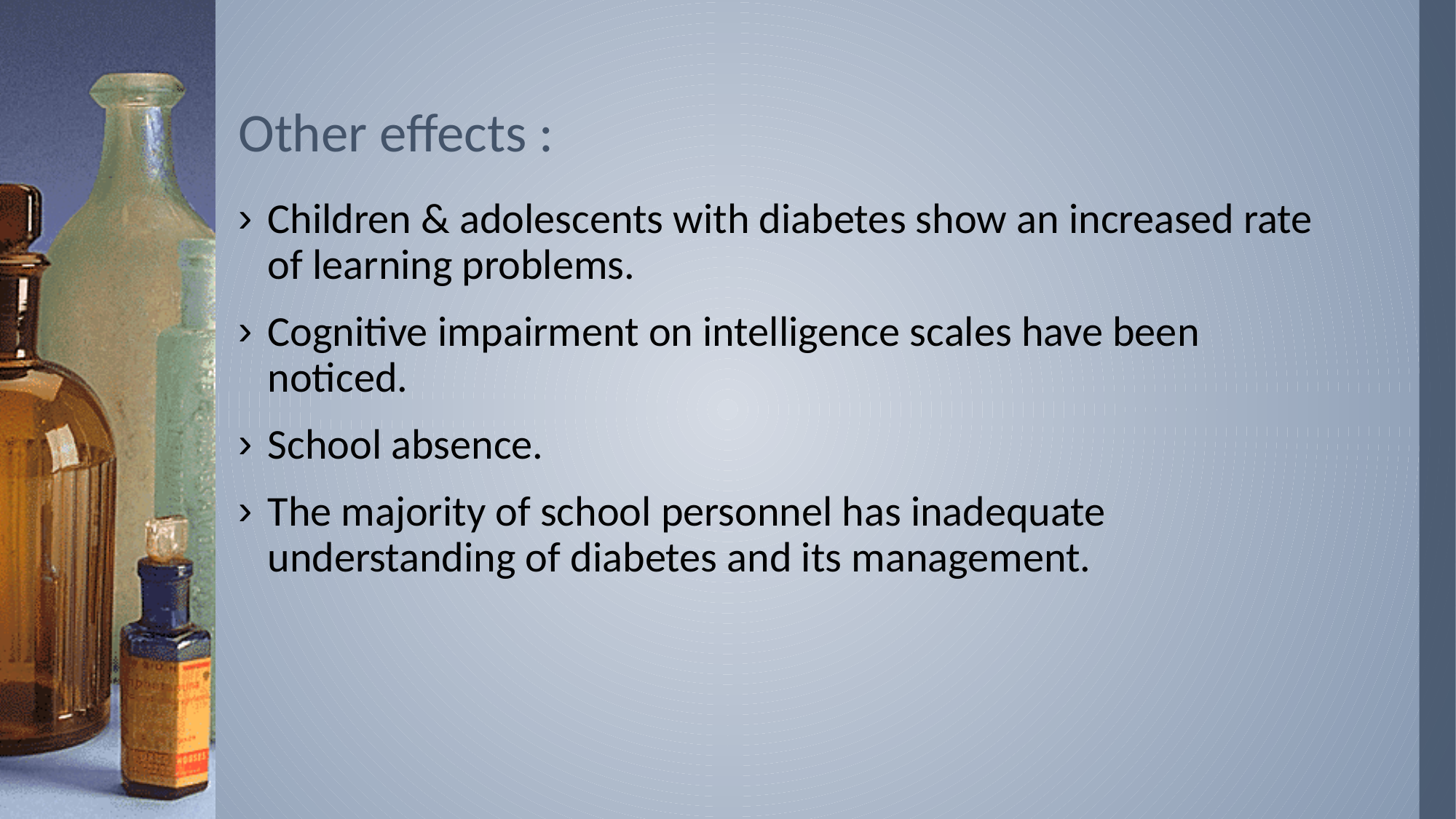

# Other effects :
Children & adolescents with diabetes show an increased rate of learning problems.
Cognitive impairment on intelligence scales have been noticed.
School absence.
The majority of school personnel has inadequate understanding of diabetes and its management.